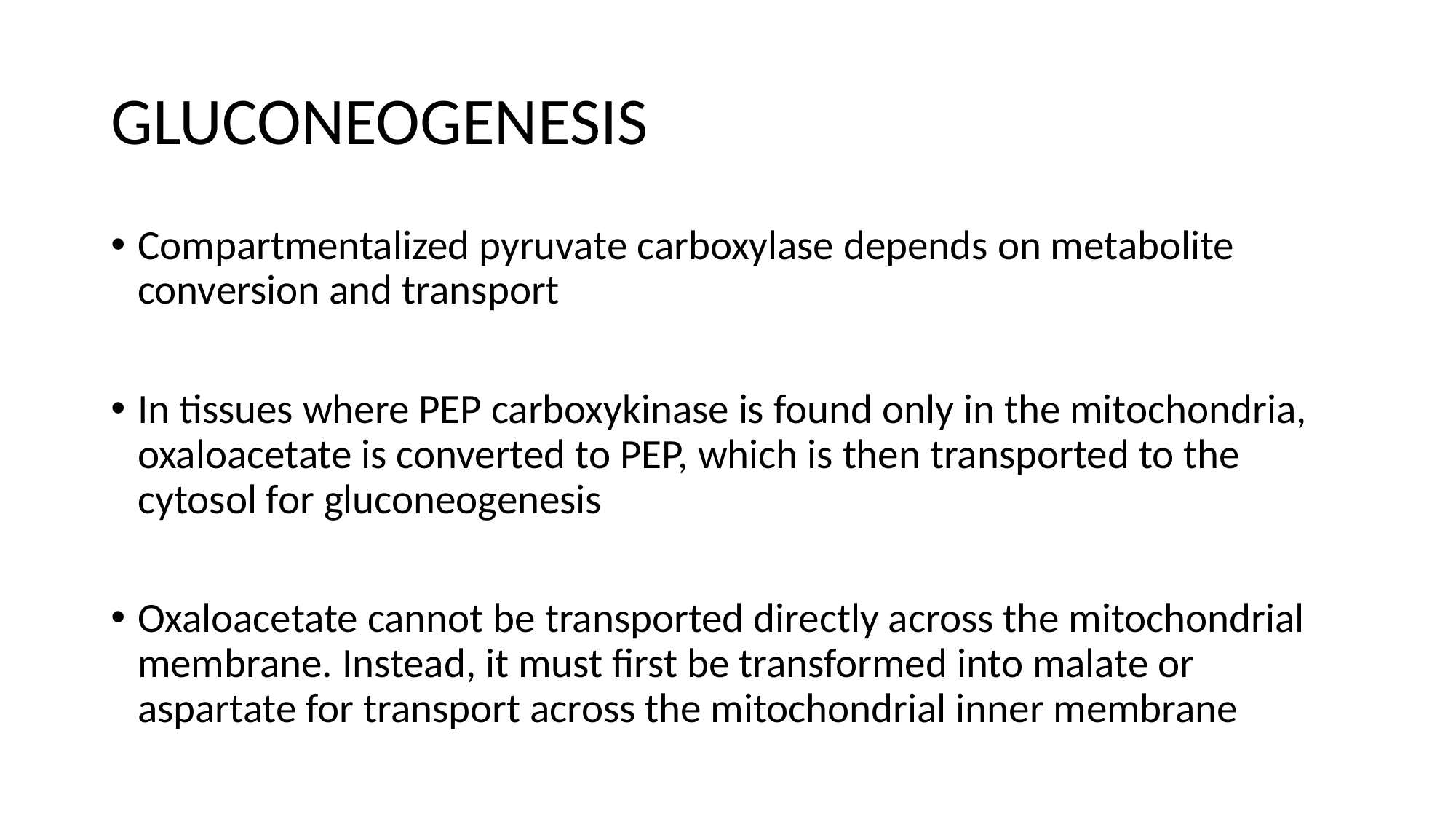

# GLUCONEOGENESIS
Compartmentalized pyruvate carboxylase depends on metabolite conversion and transport

In tissues where PEP carboxykinase is found only in the mitochondria, oxaloacetate is converted to PEP, which is then transported to the cytosol for gluconeogenesis

Oxaloacetate cannot be transported directly across the mitochondrial membrane. Instead, it must first be transformed into malate or aspartate for transport across the mitochondrial inner membrane